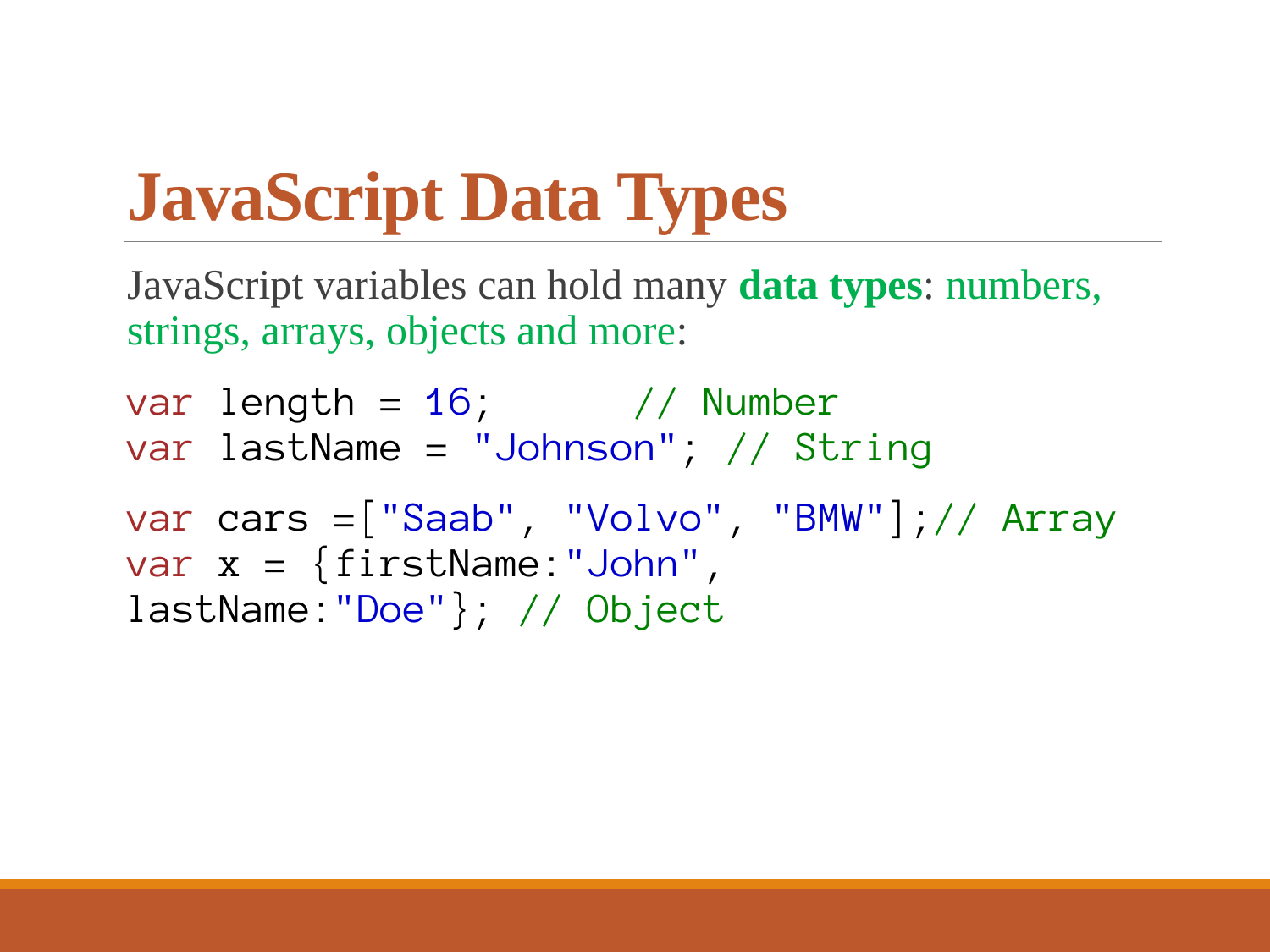

# JavaScript Data Types
JavaScript variables can hold many data types: numbers, strings, arrays, objects and more:
var length = 16;      // Number
var lastName = "Johnson"; // String
var cars =["Saab", "Volvo", "BMW"];// Array
var x = {firstName:"John", lastName:"Doe"}; // Object